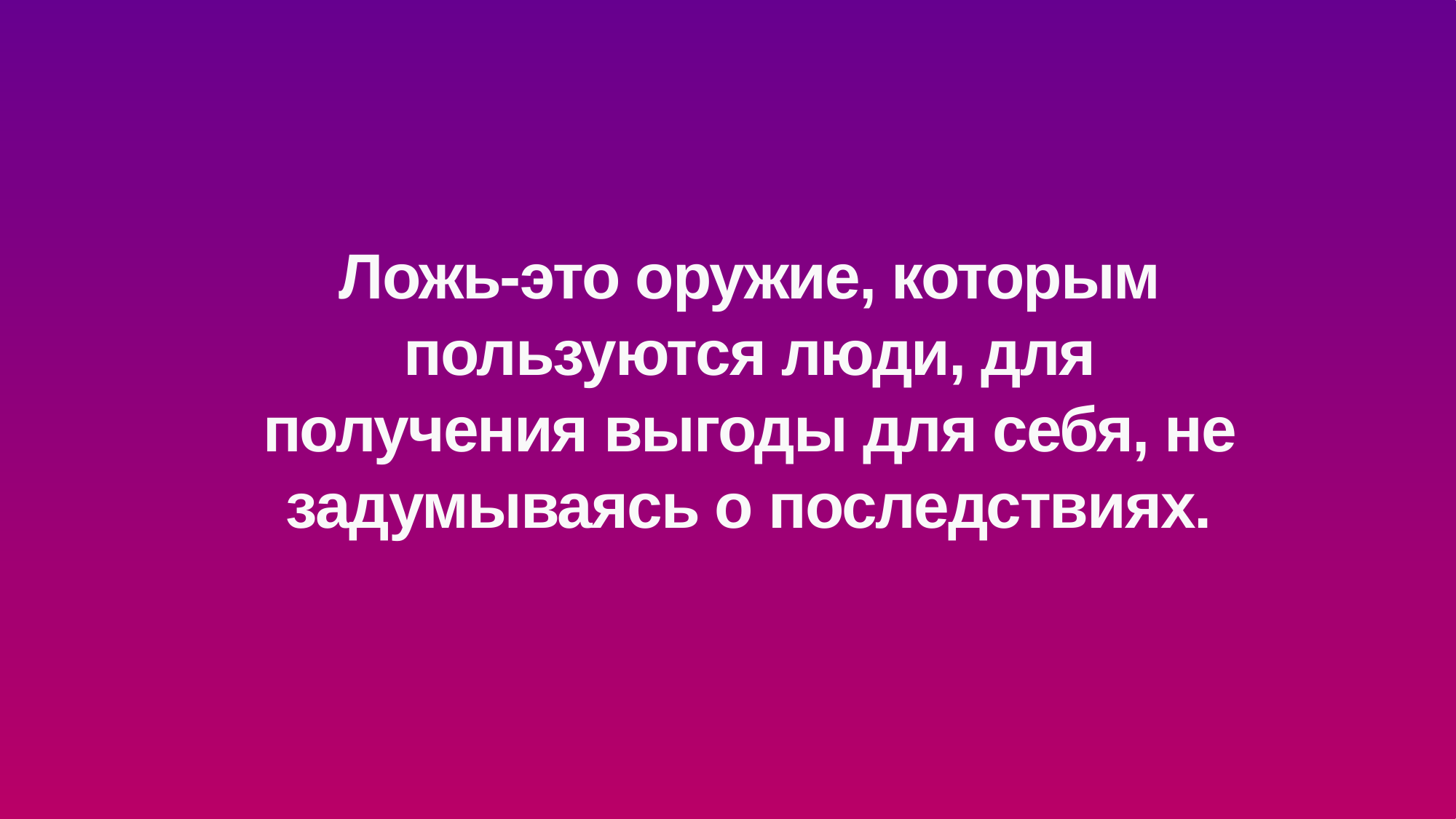

Ложь-это оружие, которым пользуются люди, для получения выгоды для себя, не задумываясь о последствиях.